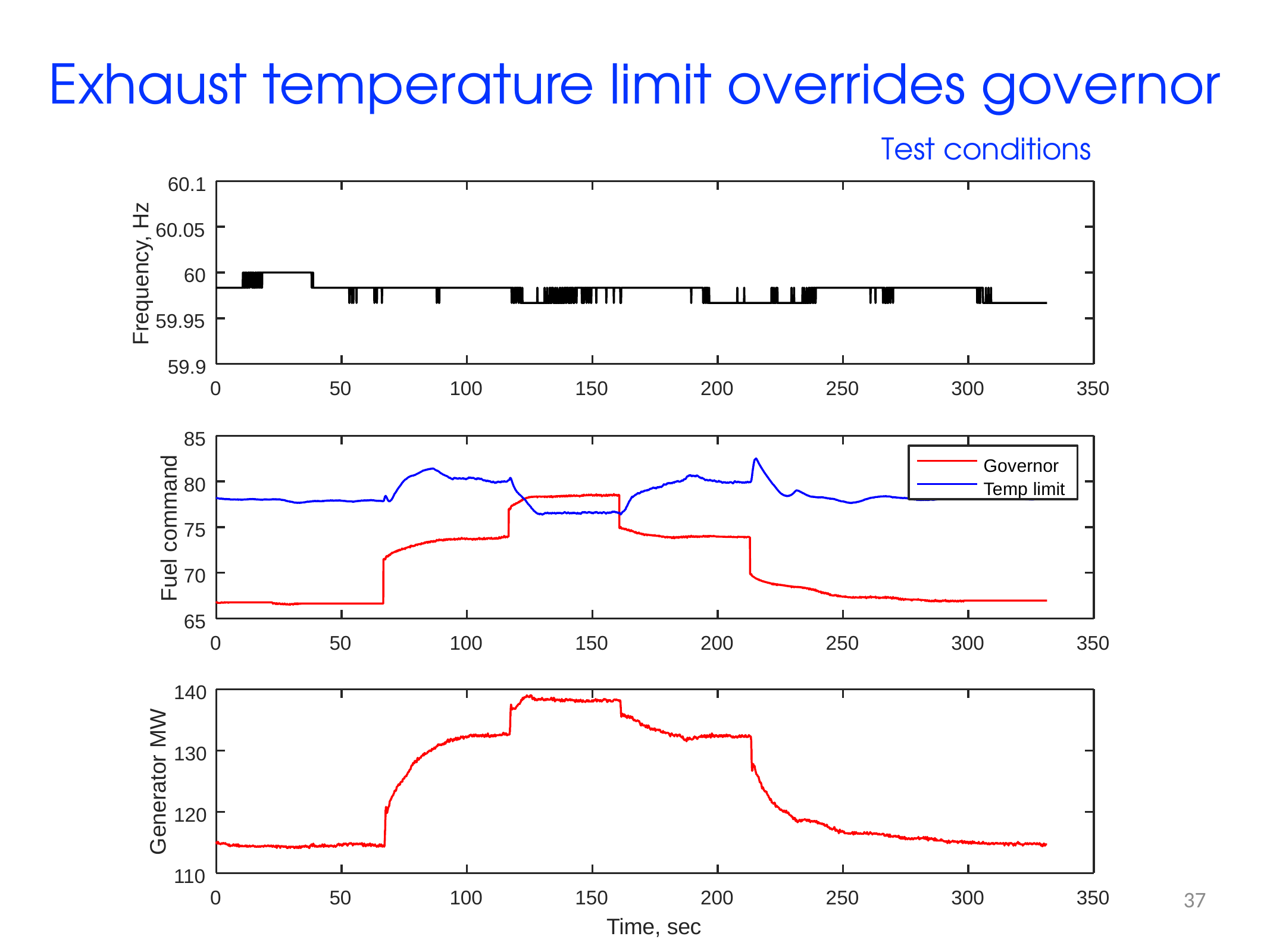

Exhaust temperature limit overrides governor
Test conditions
60.1

Frequency, Hz
60.05

60

59.95

59.9

0
50
100
150
200
250
300
350
85

Governor Temp limit
Fuel command

80

75

70

65

0
50
100
150
200
250
300
350
140

Generator MW
130

120

110

0
50
100
150
200
250
300
350
Time, sec
37